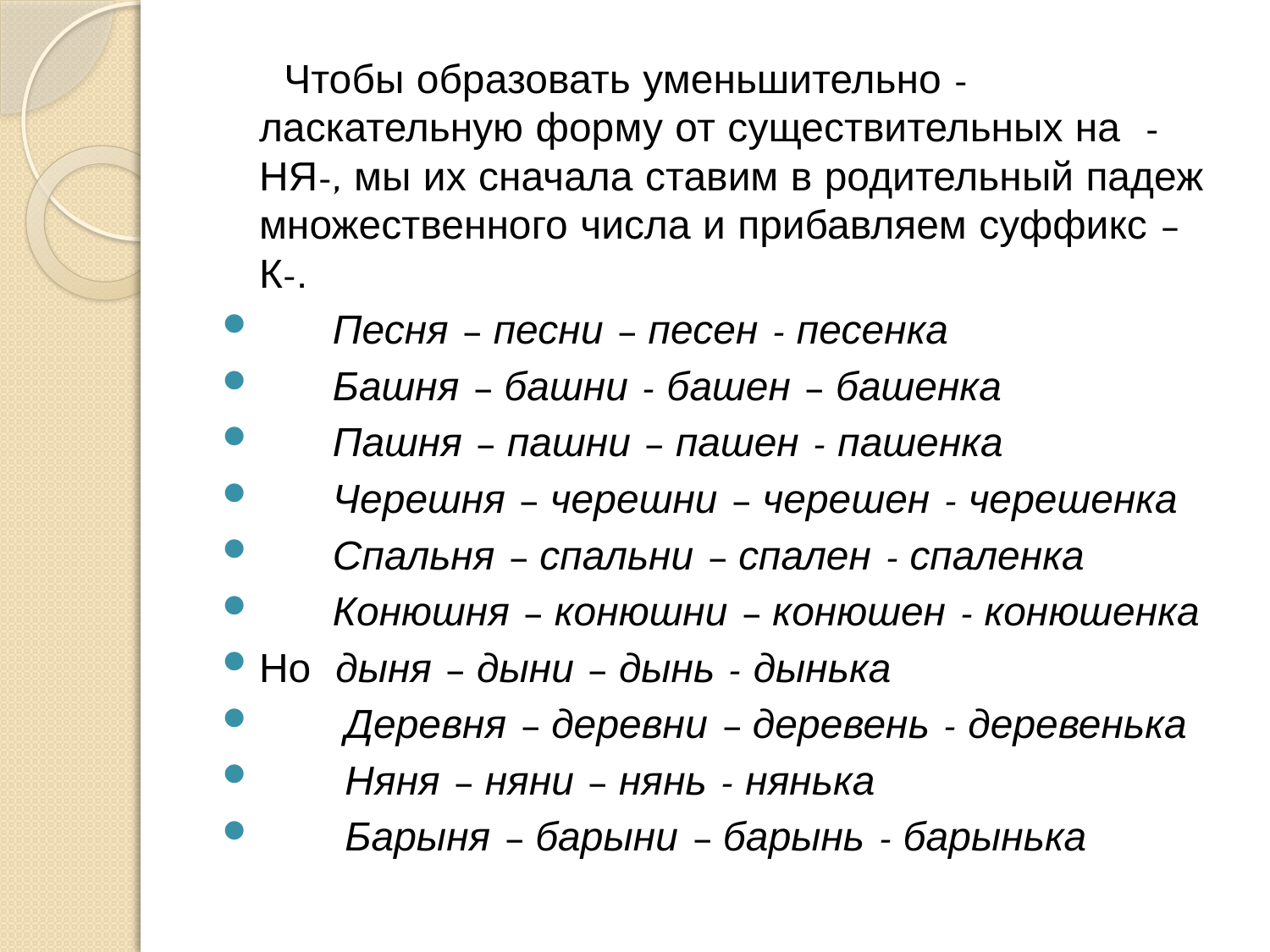

Чтобы образовать уменьшительно - ласкательную форму от существительных на  - НЯ-, мы их сначала ставим в родительный падеж множественного числа и прибавляем суффикс –К-.
      Песня – песни – песен - песенка
      Башня – башни - башен – башенка
      Пашня – пашни – пашен - пашенка
      Черешня – черешни – черешен - черешенка
      Спальня – спальни – спален - спаленка
      Конюшня – конюшни – конюшен - конюшенка
Но  дыня – дыни – дынь - дынька
       Деревня – деревни – деревень - деревенька
       Няня – няни – нянь - нянька
       Барыня – барыни – барынь - барынька